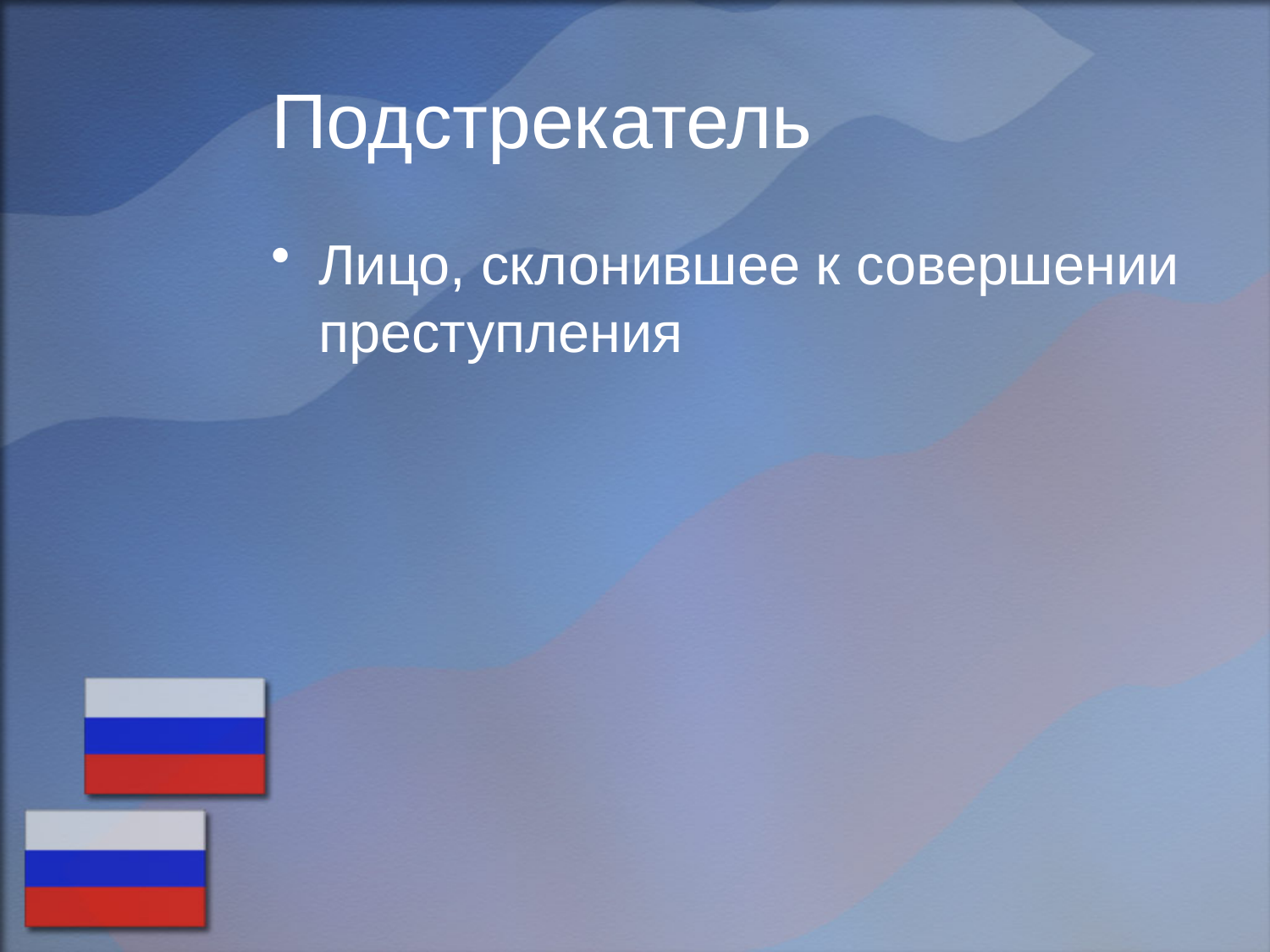

# Подстрекатель
Лицо, склонившее к совершении преступления